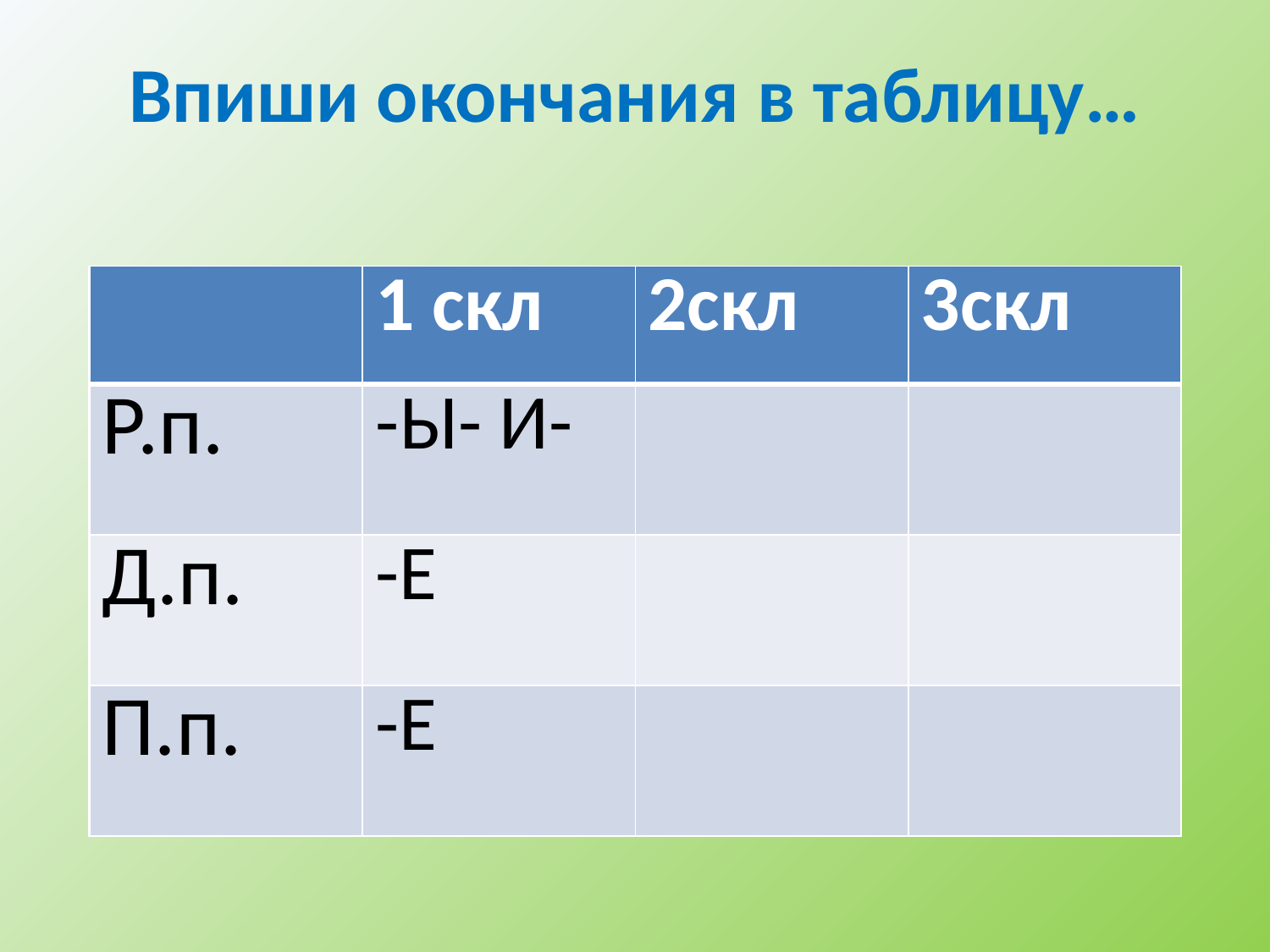

# Впиши окончания в таблицу…
|  | 1 скл | 2скл | 3скл |
| --- | --- | --- | --- |
| Р.п. |  |  |  |
| Д.п. |  |  |  |
| П.п. |  |  |  |
|  | 1 скл | 2скл | 3скл |
| --- | --- | --- | --- |
| Р.п. | -Ы- И- |  |  |
| Д.п. | -Е |  |  |
| П.п. | -Е |  |  |